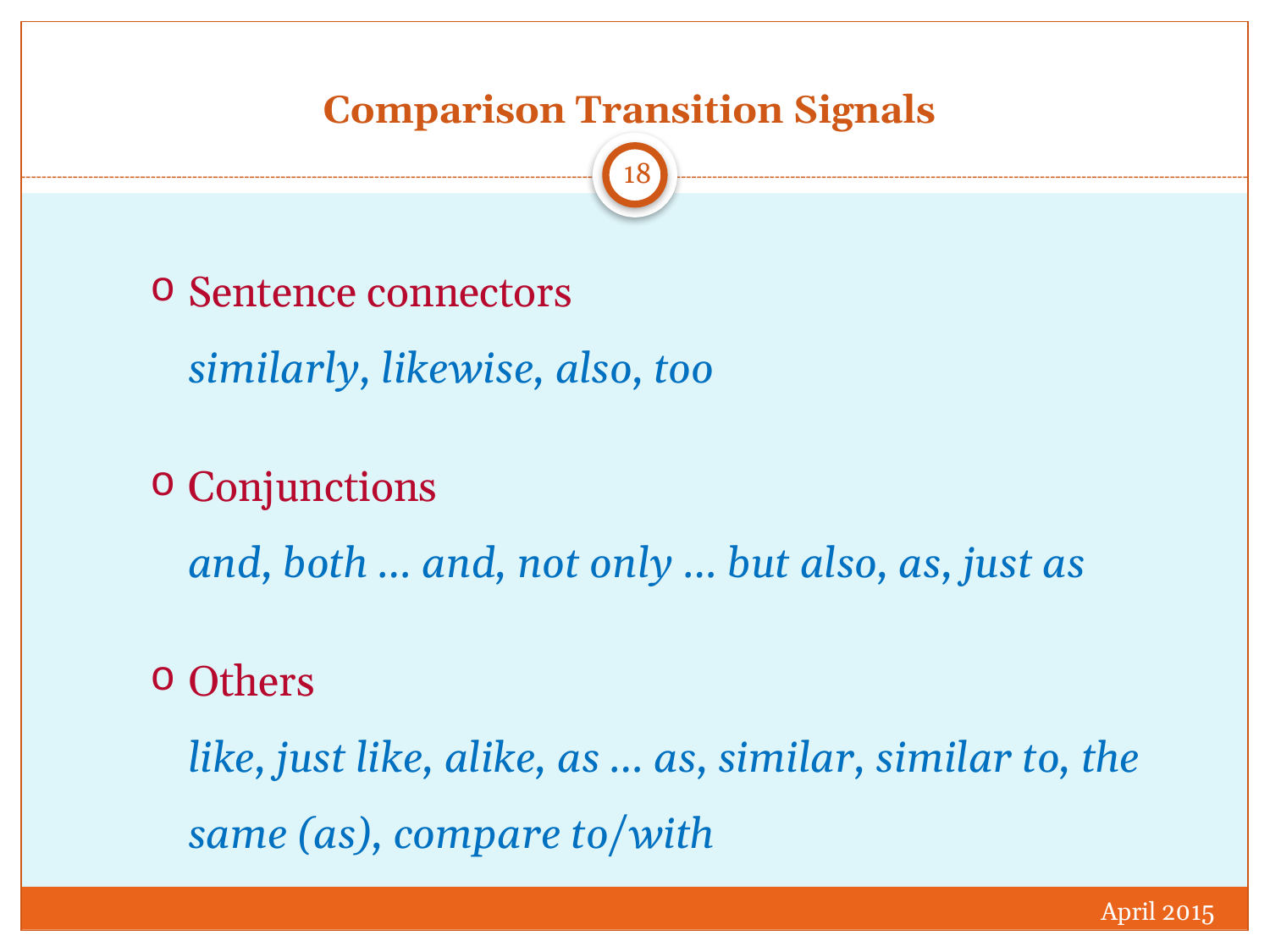

# Comparison Transition Signals
18
Sentence connectors
similarly, likewise, also, too
Conjunctions
and, both … and, not only … but also, as, just as
Others
like, just like, alike, as … as, similar, similar to, the same (as), compare to/with
April 2015